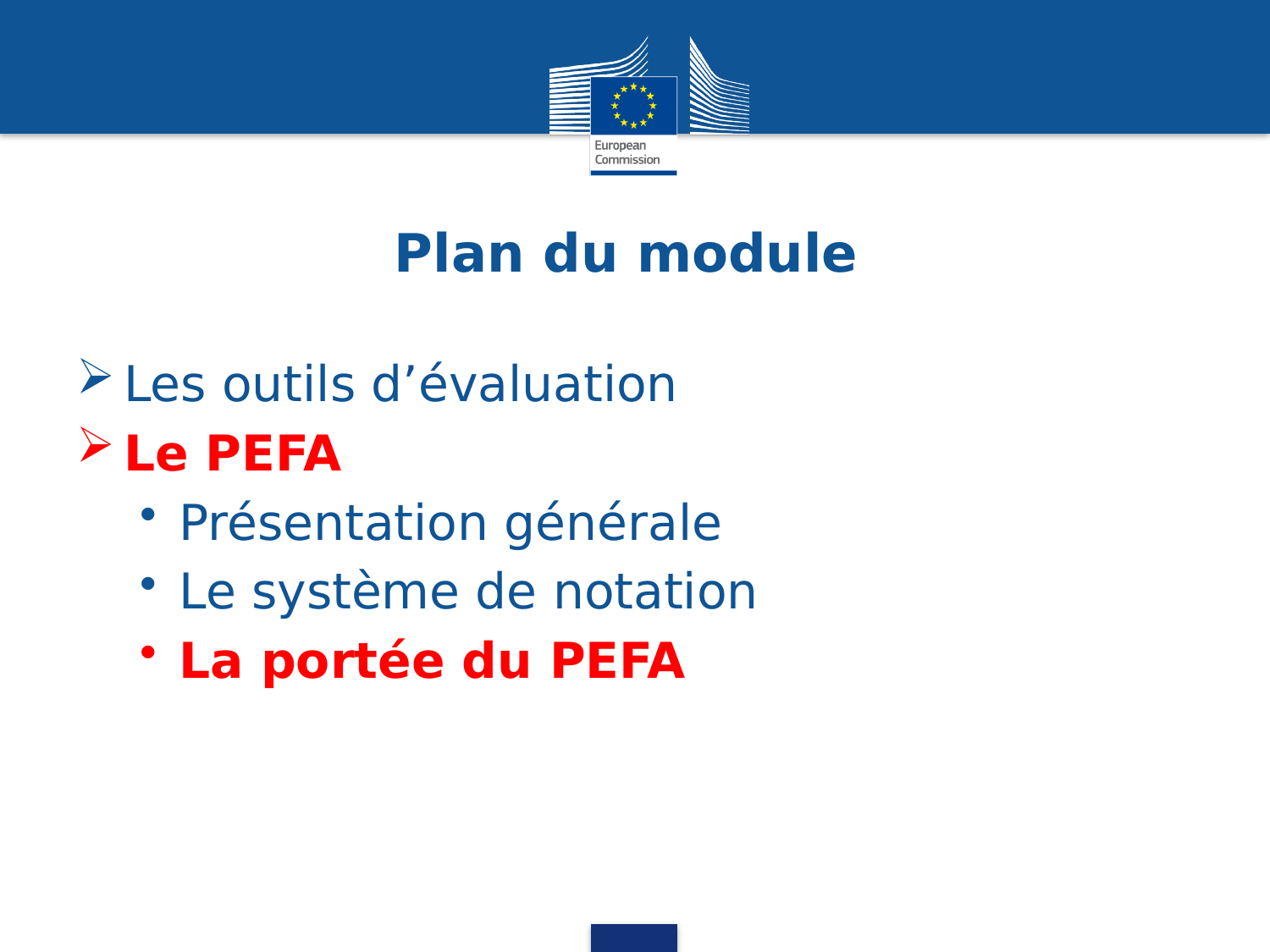

# Plan du module
Les outils d’évaluation
Le PEFA
Présentation générale
Le système de notation
La portée du PEFA